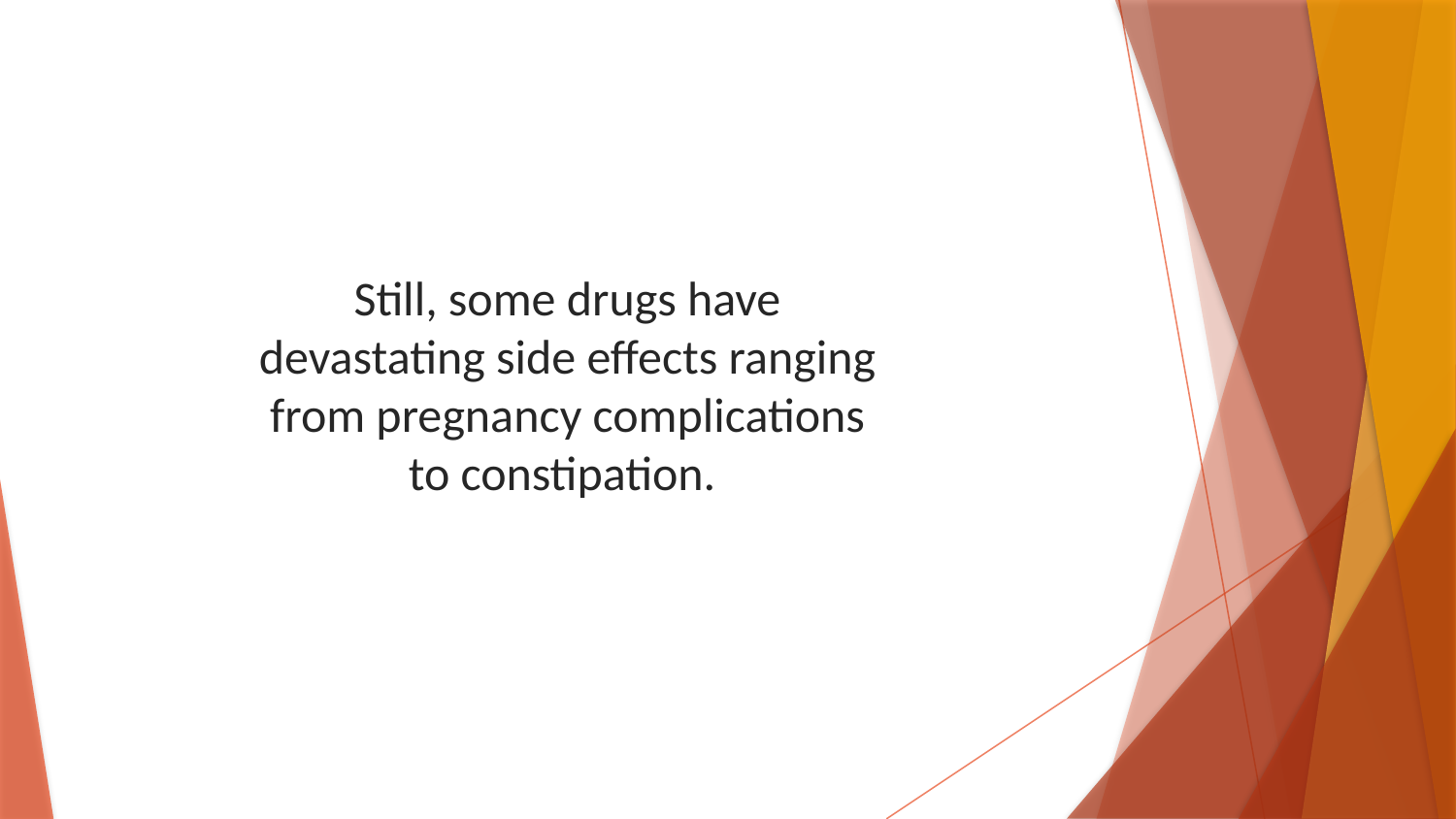

Still, some drugs have devastating side effects ranging from pregnancy complications to constipation.